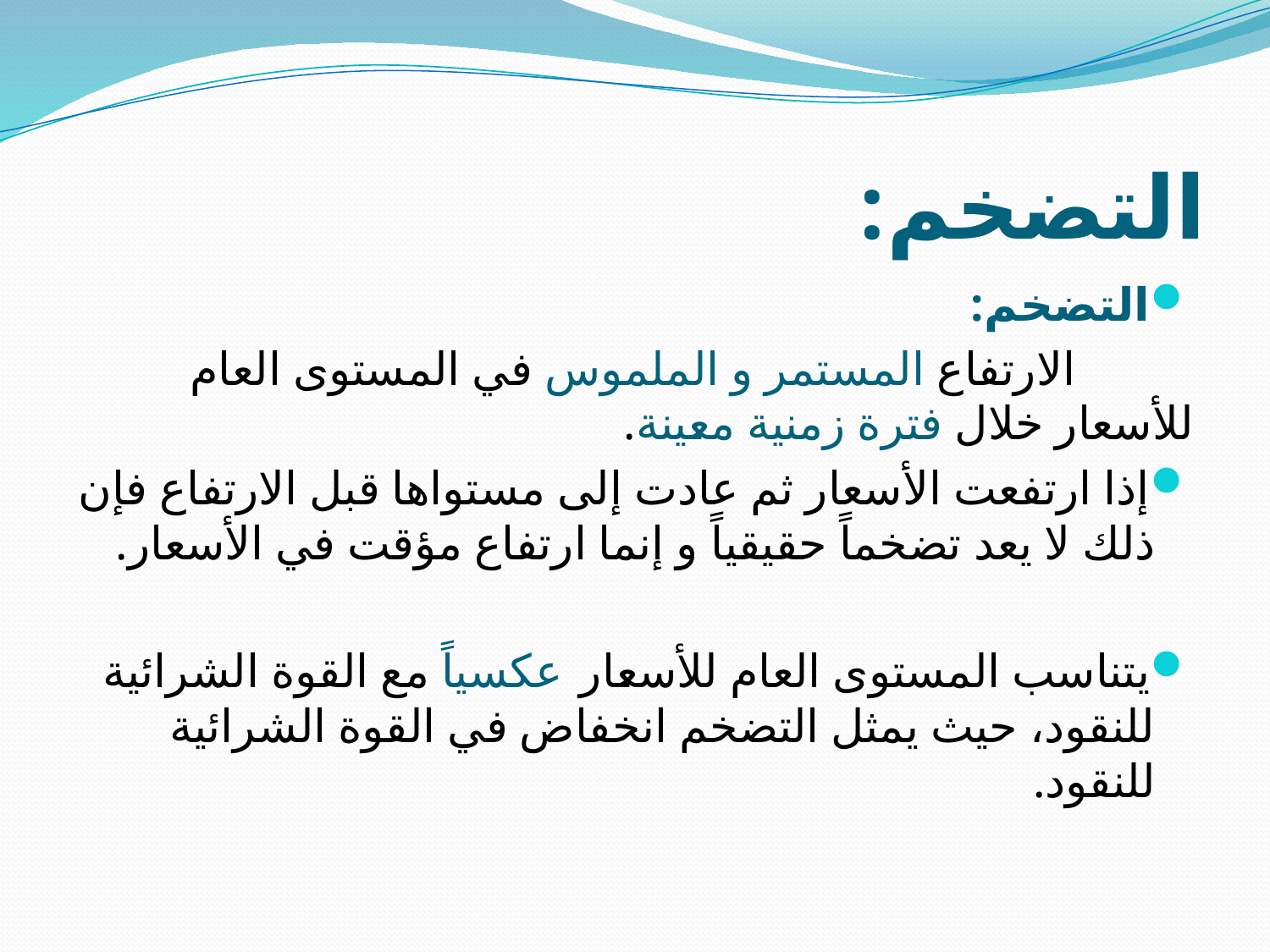

# التضخم:
التضخم:
          الارتفاع المستمر و الملموس في المستوى العام للأسعار خلال فترة زمنية معينة.
إذا ارتفعت الأسعار ثم عادت إلى مستواها قبل الارتفاع فإن ذلك لا يعد تضخماً حقيقياً و إنما ارتفاع مؤقت في الأسعار.

يتناسب المستوى العام للأسعار عكسياً مع القوة الشرائية للنقود، حيث يمثل التضخم انخفاض في القوة الشرائية للنقود.